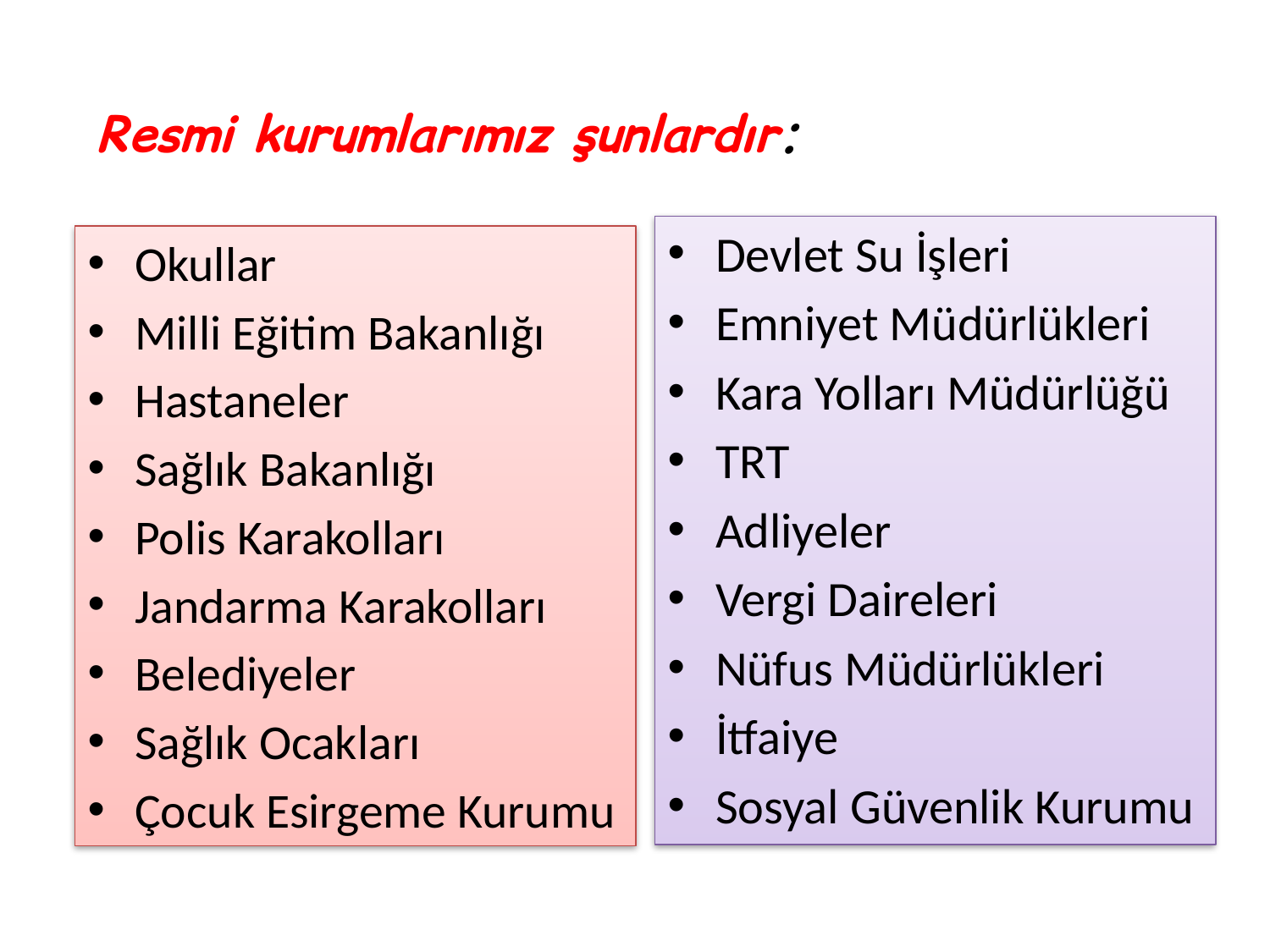

Resmi kurumlarımız şunlardır:
Devlet Su İşleri
Emniyet Müdürlükleri
Kara Yolları Müdürlüğü
TRT
Adliyeler
Vergi Daireleri
Nüfus Müdürlükleri
İtfaiye
Sosyal Güvenlik Kurumu

Okullar
Milli Eğitim Bakanlığı
Hastaneler
Sağlık Bakanlığı
Polis Karakolları
Jandarma Karakolları
Belediyeler
Sağlık Ocakları
Çocuk Esirgeme Kurumu